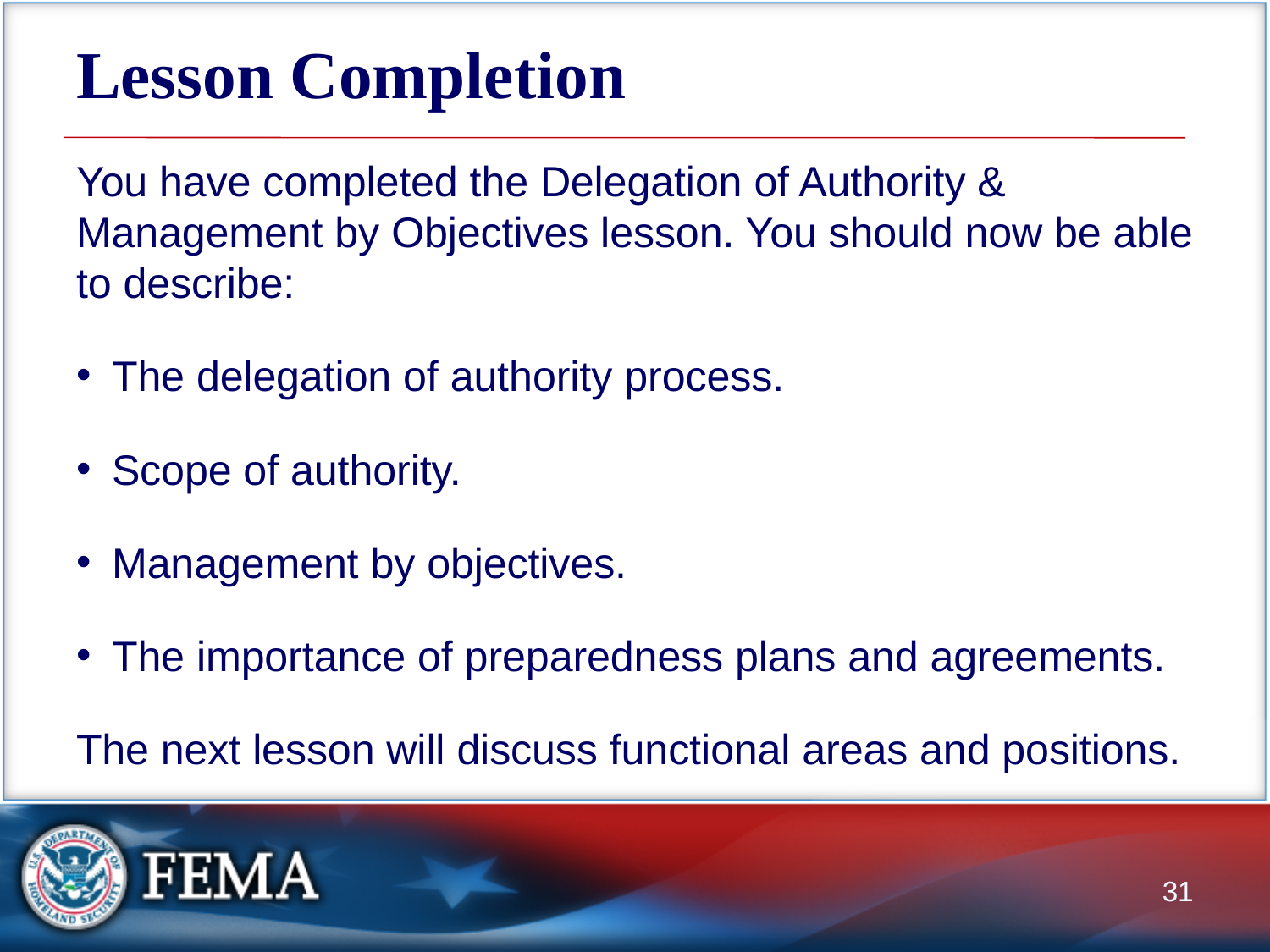

# Lesson Completion
You have completed the Delegation of Authority & Management by Objectives lesson. You should now be able to describe:
The delegation of authority process.
Scope of authority.
Management by objectives.
The importance of preparedness plans and agreements.
The next lesson will discuss functional areas and positions.
31